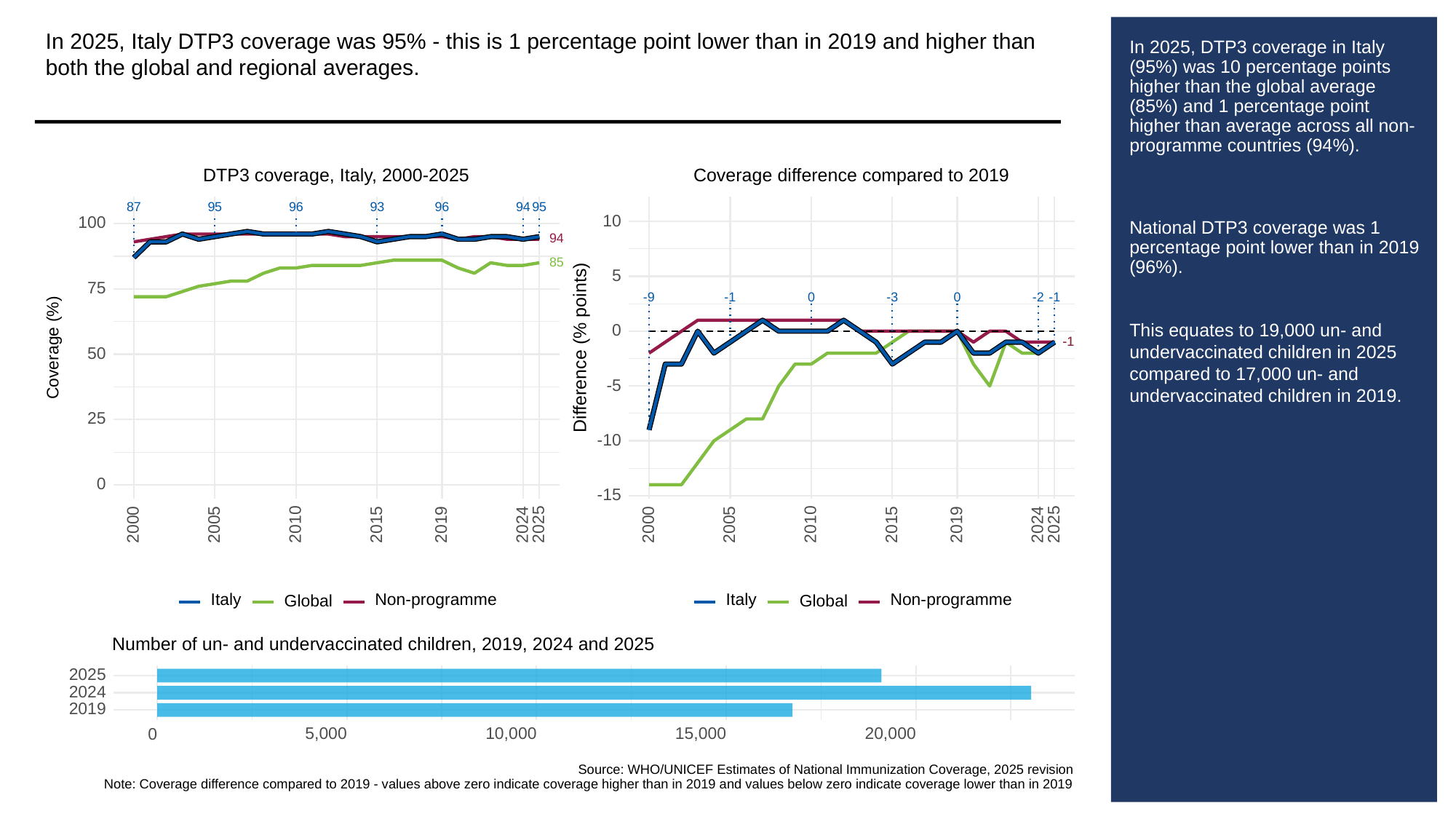

In 2025, Italy DTP3 coverage was 95% - this is 1 percentage point lower than in 2019 and higher than both the global and regional averages.
# In 2025, DTP3 coverage in Italy (95%) was 10 percentage points higher than the global average (85%) and 1 percentage point higher than average across all non-programme countries (94%).

National DTP3 coverage was 1 percentage point lower than in 2019 (96%).

This equates to 19,000 un- and undervaccinated children in 2025 compared to 17,000 un- and undervaccinated children in 2019.

Coverage difference compared to 2019
DTP3 coverage, Italy, 2000-2025

93
87
95
96
96
94
95
10
100

94

85

5

75

-3
-9
0
0
-1
-2
-1

0

-1
-1
Difference (% points)
Coverage (%)
50

-5

25

-10

0

-15

2000
2005
2010
2015
2019
2024
2025
2000
2005
2010
2015
2019
2024
2025
Italy
Non-programme
Italy
Non-programme
Global
Global

Number of un- and undervaccinated children, 2019, 2024 and 2025

2025

2024

2019

5,000
10,000
15,000
20,000
0
Source: WHO/UNICEF Estimates of National Immunization Coverage, 2025 revision
Note: Coverage difference compared to 2019 - values above zero indicate coverage higher than in 2019 and values below zero indicate coverage lower than in 2019